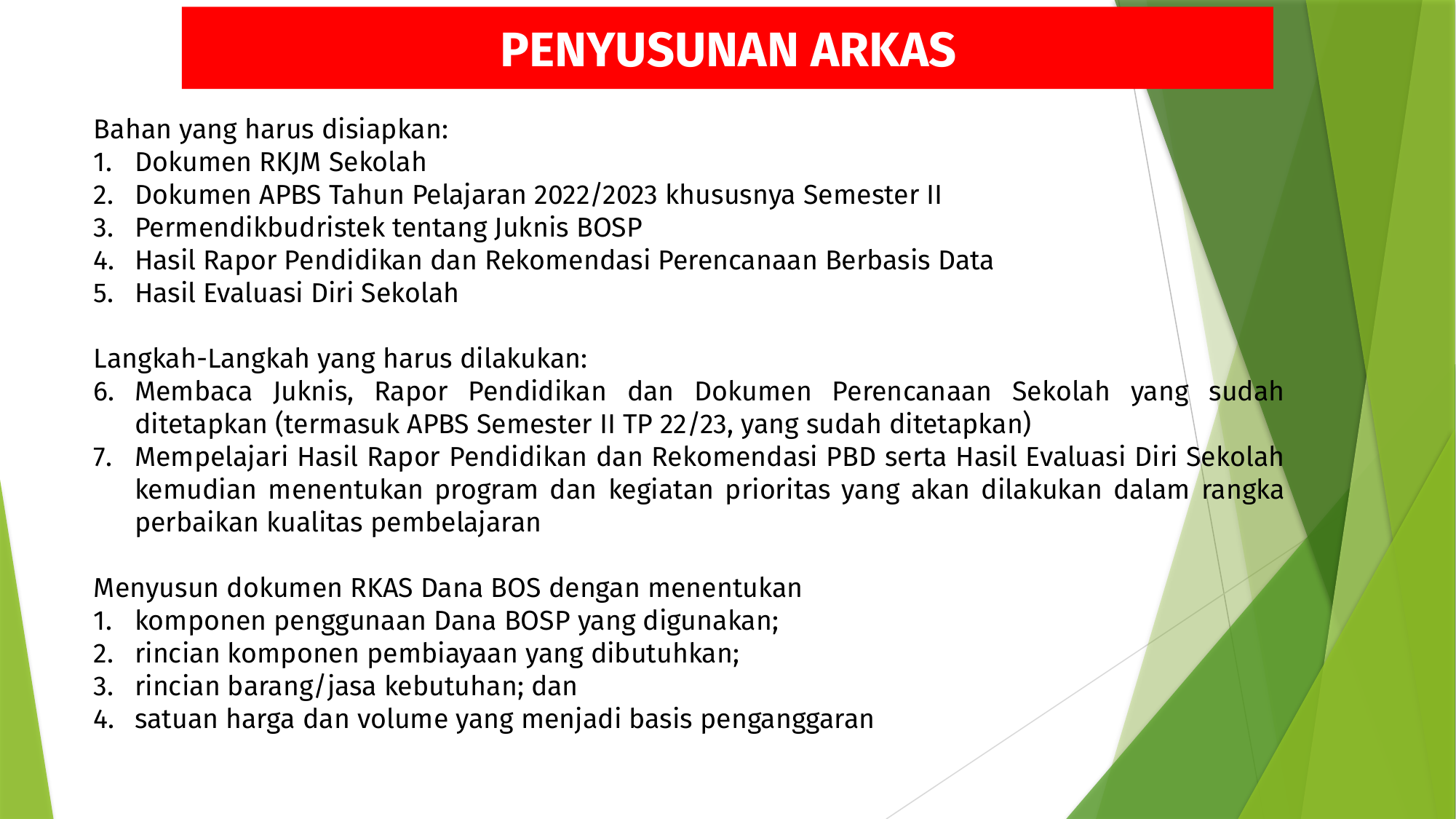

PENYUSUNAN ARKAS
Bahan yang harus disiapkan:
Dokumen RKJM Sekolah
Dokumen APBS Tahun Pelajaran 2022/2023 khususnya Semester II
Permendikbudristek tentang Juknis BOSP
Hasil Rapor Pendidikan dan Rekomendasi Perencanaan Berbasis Data
Hasil Evaluasi Diri Sekolah

Langkah-Langkah yang harus dilakukan:
Membaca Juknis, Rapor Pendidikan dan Dokumen Perencanaan Sekolah yang sudah ditetapkan (termasuk APBS Semester II TP 22/23, yang sudah ditetapkan)
Mempelajari Hasil Rapor Pendidikan dan Rekomendasi PBD serta Hasil Evaluasi Diri Sekolah kemudian menentukan program dan kegiatan prioritas yang akan dilakukan dalam rangka perbaikan kualitas pembelajaran

Menyusun dokumen RKAS Dana BOS dengan menentukan
komponen penggunaan Dana BOSP yang digunakan;
rincian komponen pembiayaan yang dibutuhkan;
rincian barang/jasa kebutuhan; dan
satuan harga dan volume yang menjadi basis penganggaran